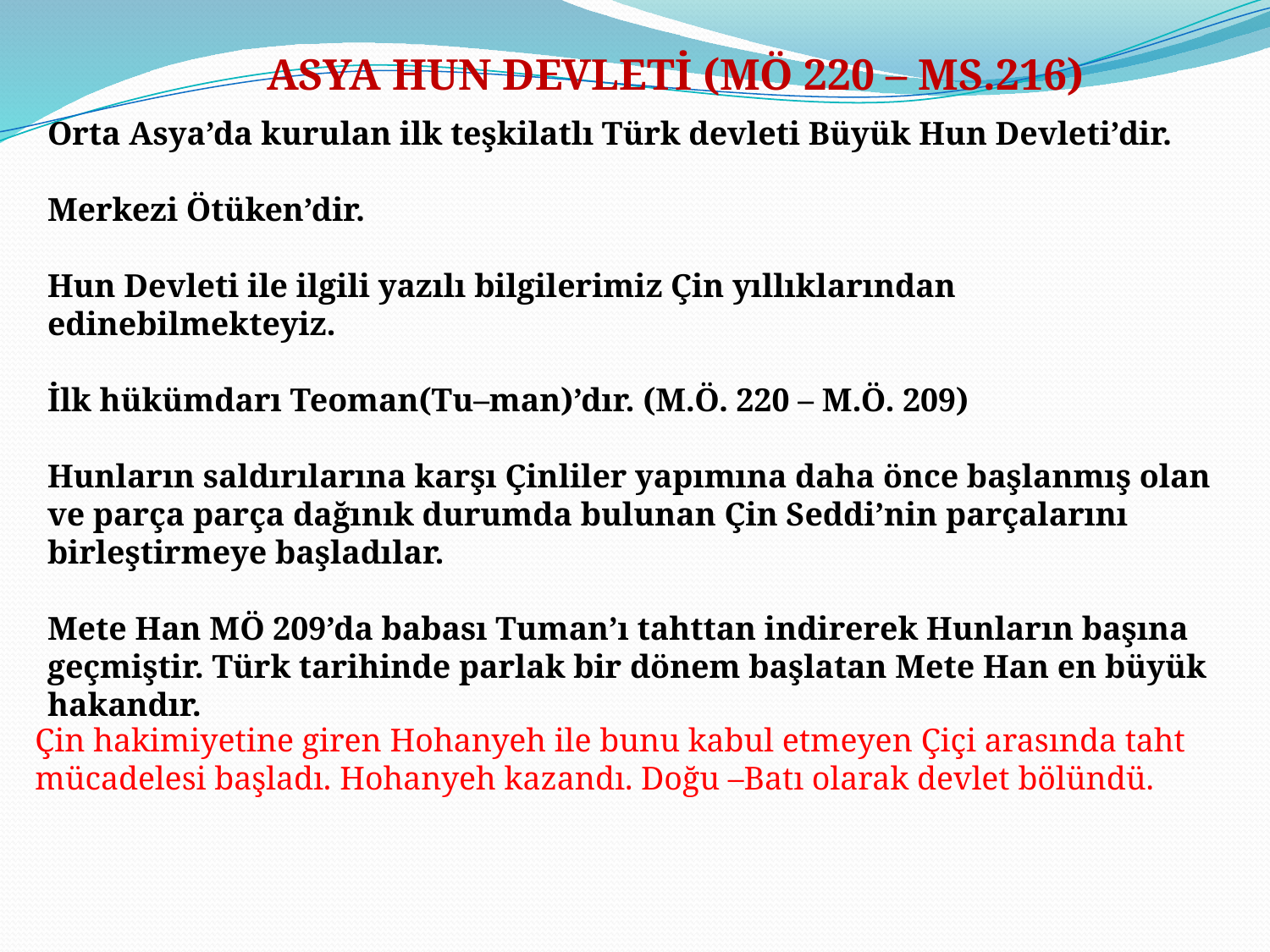

ASYA HUN DEVLETİ (MÖ 220 – MS.216)
Orta Asya’da kurulan ilk teşkilatlı Türk devleti Büyük Hun Devleti’dir.

Merkezi Ötüken’dir.

Hun Devleti ile ilgili yazılı bilgilerimiz Çin yıllıklarından edinebilmekteyiz.

İlk hükümdarı Teoman(Tu–man)’dır. (M.Ö. 220 – M.Ö. 209)

Hunların saldırılarına karşı Çinliler yapımına daha önce başlanmış olan ve parça parça dağınık durumda bulunan Çin Seddi’nin parçalarını birleştirmeye başladılar.

Mete Han MÖ 209’da babası Tuman’ı tahttan indirerek Hunların başına geçmiştir. Türk tarihinde parlak bir dönem başlatan Mete Han en büyük hakandır.

Çin hakimiyetine giren Hohanyeh ile bunu kabul etmeyen Çiçi arasında taht mücadelesi başladı. Hohanyeh kazandı. Doğu –Batı olarak devlet bölündü.